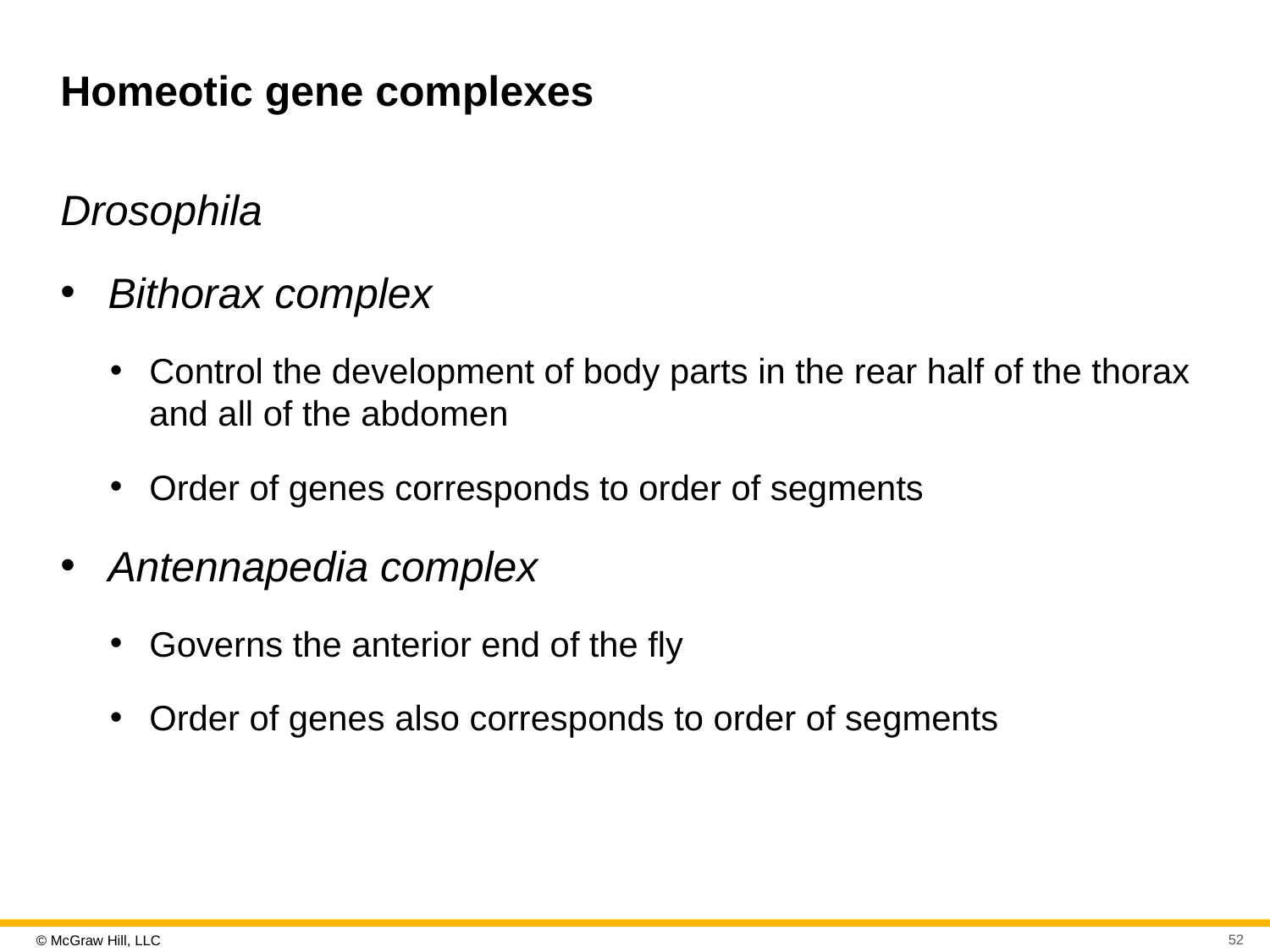

# Homeotic gene complexes
Drosophila
Bithorax complex
Control the development of body parts in the rear half of the thorax and all of the abdomen
Order of genes corresponds to order of segments
Antennapedia complex
Governs the anterior end of the fly
Order of genes also corresponds to order of segments
52